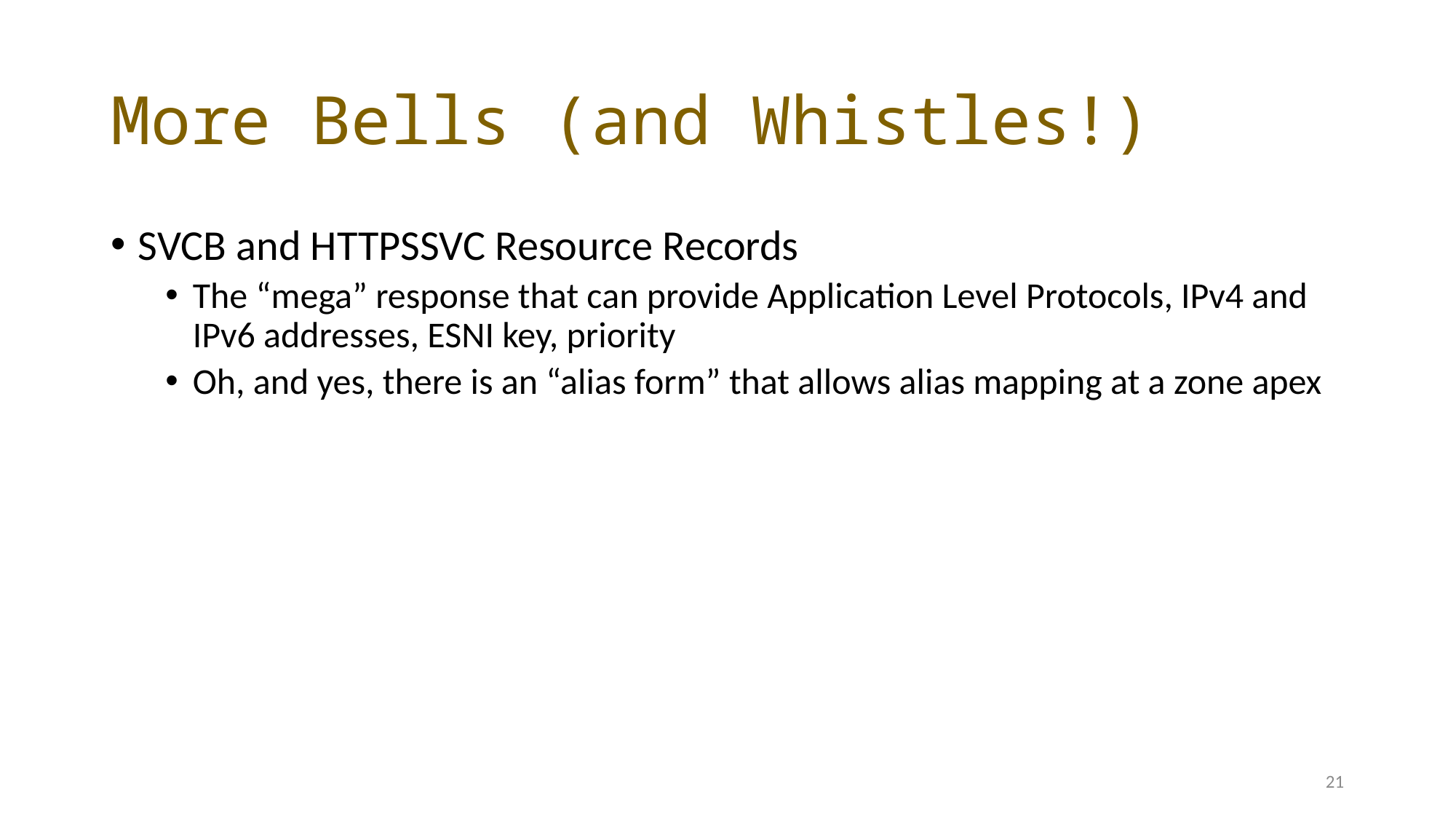

# More Bells (and Whistles!)
SVCB and HTTPSSVC Resource Records
The “mega” response that can provide Application Level Protocols, IPv4 and IPv6 addresses, ESNI key, priority
Oh, and yes, there is an “alias form” that allows alias mapping at a zone apex
21